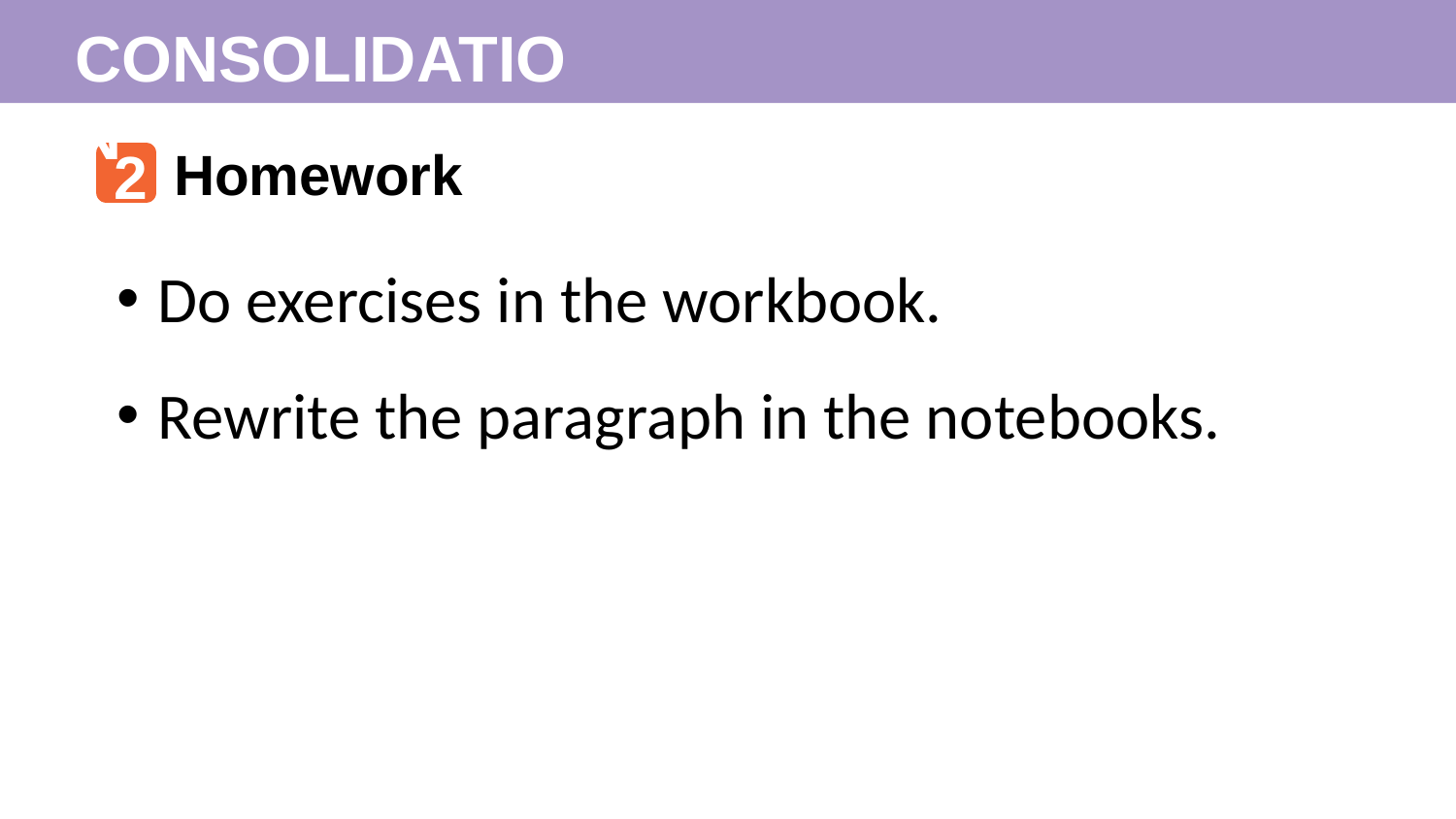

CONSOLIDATION
2
Homework

Do exercises in the workbook.
Rewrite the paragraph in the notebooks.